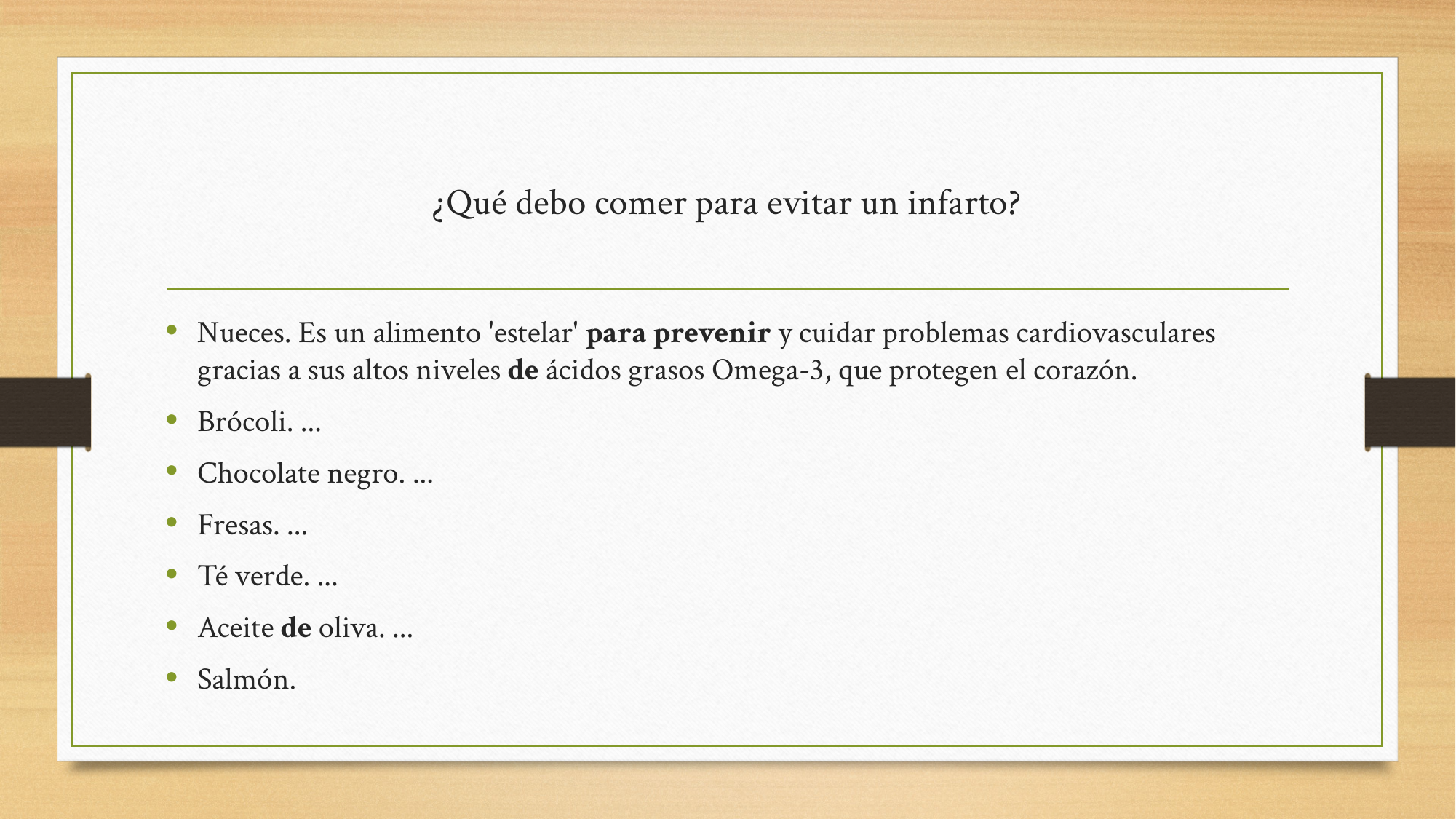

# ¿Qué debo comer para evitar un infarto?
Nueces. Es un alimento 'estelar' para prevenir y cuidar problemas cardiovasculares gracias a sus altos niveles de ácidos grasos Omega-3, que protegen el corazón.
Brócoli. ...
Chocolate negro. ...
Fresas. ...
Té verde. ...
Aceite de oliva. ...
Salmón.